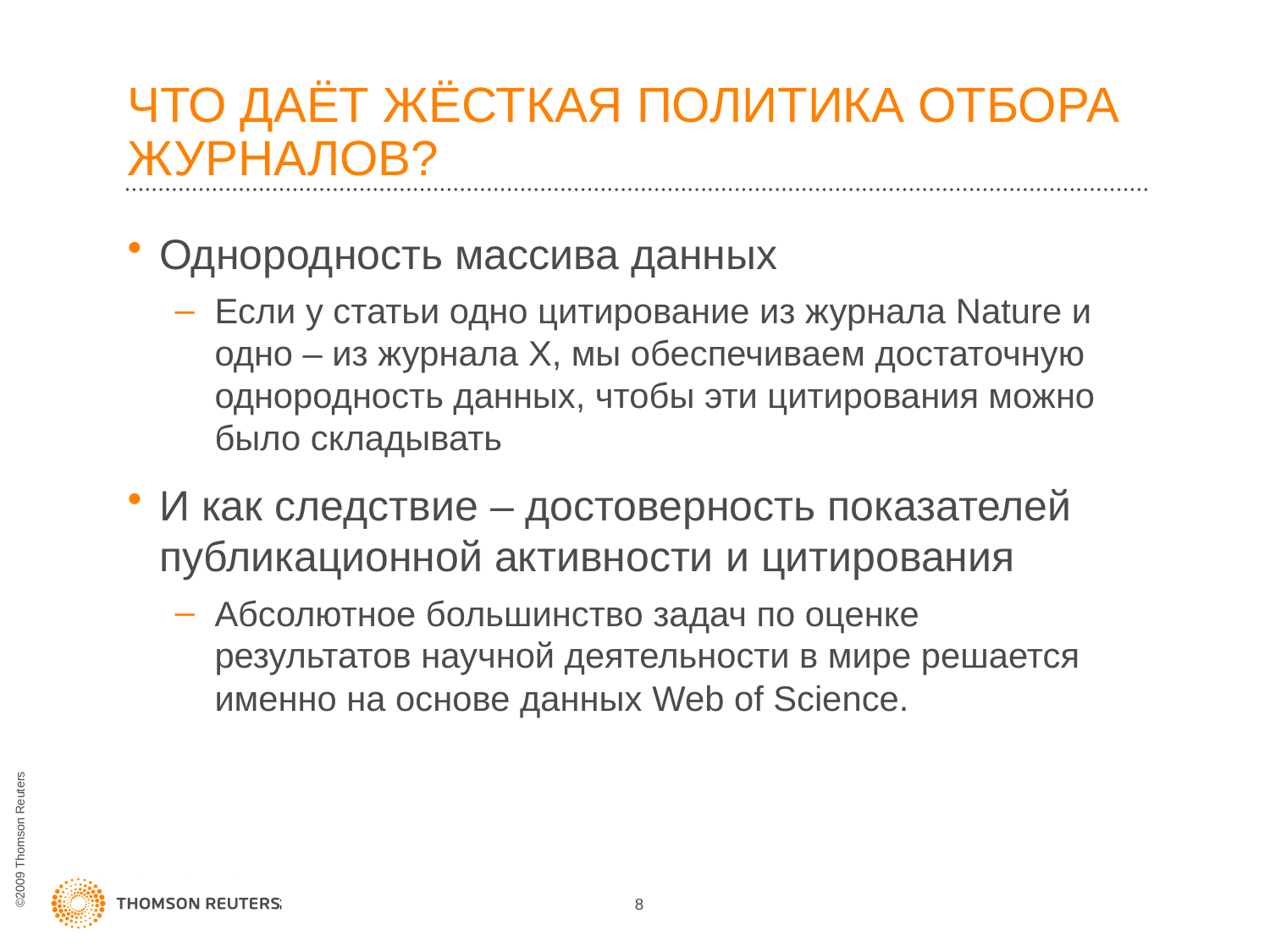

# ЧТО ДАЁТ ЖЁСТКАЯ ПОЛИТИКА ОТБОРА ЖУРНАЛОВ?
Однородность массива данных
Если у статьи одно цитирование из журнала Nature и одно – из журнала X, мы обеспечиваем достаточную однородность данных, чтобы эти цитирования можно было складывать
И как следствие – достоверность показателей публикационной активности и цитирования
Абсолютное большинство задач по оценке результатов научной деятельности в мире решается именно на основе данных Web of Science.

8